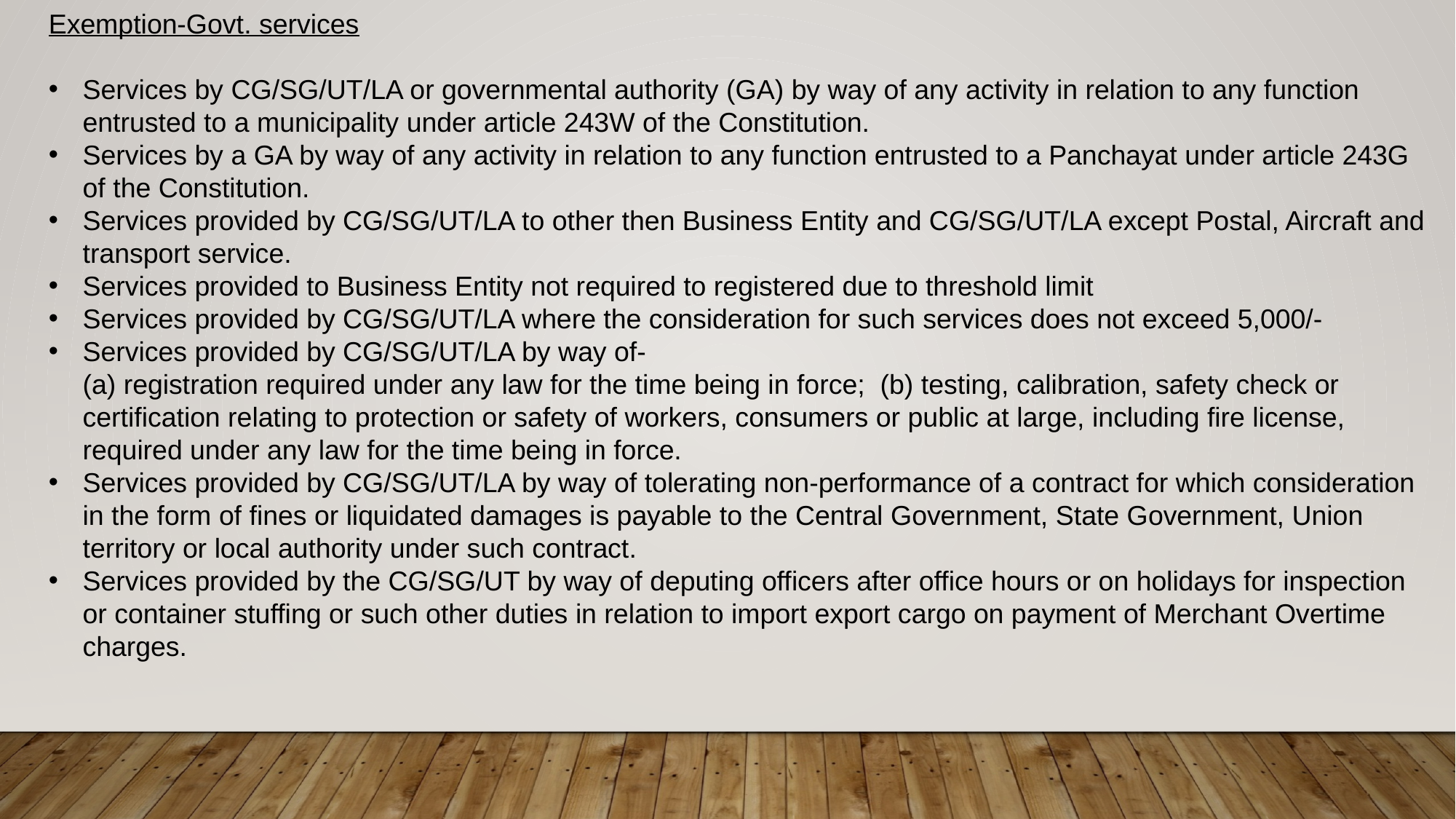

Exemption-Govt. services

Services by CG/SG/UT/LA or governmental authority (GA) by way of any activity in relation to any function entrusted to a municipality under article 243W of the Constitution.
Services by a GA by way of any activity in relation to any function entrusted to a Panchayat under article 243G of the Constitution.
Services provided by CG/SG/UT/LA to other then Business Entity and CG/SG/UT/LA except Postal, Aircraft and transport service.
Services provided to Business Entity not required to registered due to threshold limit
Services provided by CG/SG/UT/LA where the consideration for such services does not exceed 5,000/-
Services provided by CG/SG/UT/LA by way of-
(a) registration required under any law for the time being in force;  (b) testing, calibration, safety check or certification relating to protection or safety of workers, consumers or public at large, including fire license, required under any law for the time being in force.
Services provided by CG/SG/UT/LA by way of tolerating non-performance of a contract for which consideration in the form of fines or liquidated damages is payable to the Central Government, State Government, Union territory or local authority under such contract.
Services provided by the CG/SG/UT by way of deputing officers after office hours or on holidays for inspection or container stuffing or such other duties in relation to import export cargo on payment of Merchant Overtime charges.